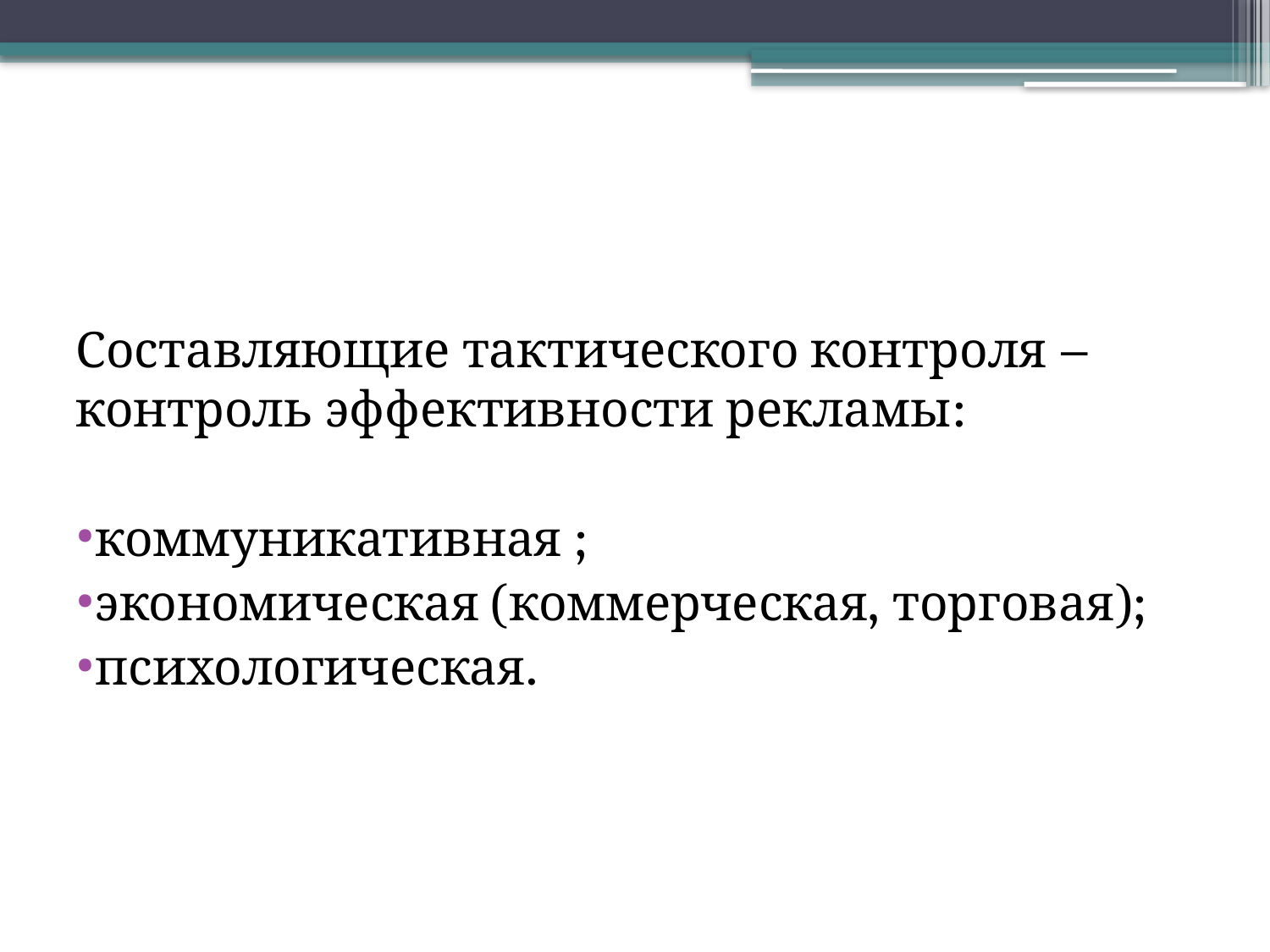

Составляющие тактического контроля –  контроль эффективности рекламы:

коммуникативная ;
экономическая (коммерческая, торговая);
психологическая.